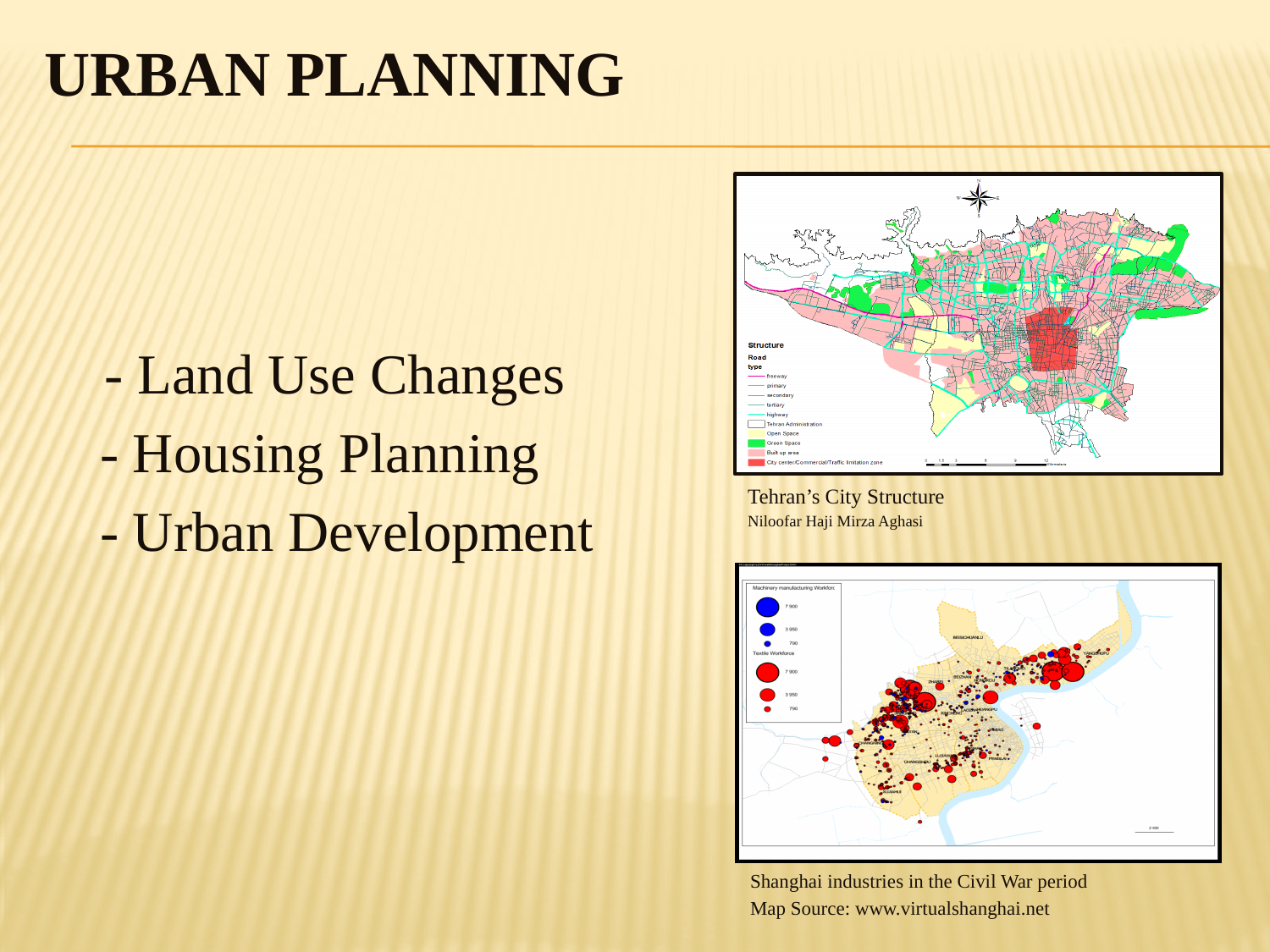

URBAN PLANNING

     - Land Use Changes
    - Housing Planning
    - Urban Development
Tehran’s City Structure                                                           Niloofar Haji Mirza Aghasi

Shanghai industries in the Civil War period                                        Map Source: www.virtualshanghai.net